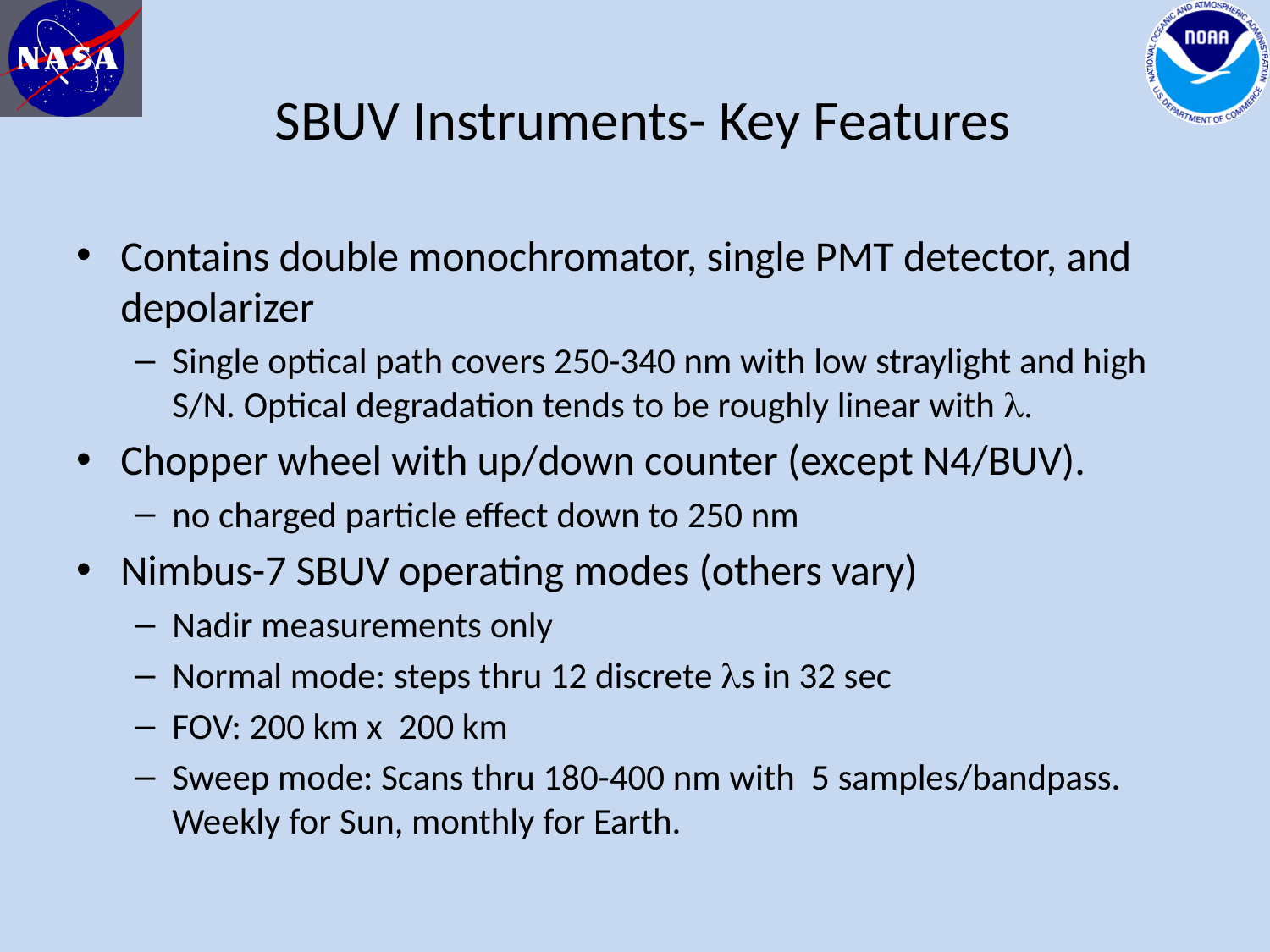

# SBUV Instruments- Key Features
Contains double monochromator, single PMT detector, and depolarizer
Single optical path covers 250-340 nm with low straylight and high S/N. Optical degradation tends to be roughly linear with λ.
Chopper wheel with up/down counter (except N4/BUV).
no charged particle effect down to 250 nm
Nimbus-7 SBUV operating modes (others vary)
Nadir measurements only
Normal mode: steps thru 12 discrete λs in 32 sec
FOV: 200 km x  200 km
Sweep mode: Scans thru 180-400 nm with  5 samples/bandpass. Weekly for Sun, monthly for Earth.